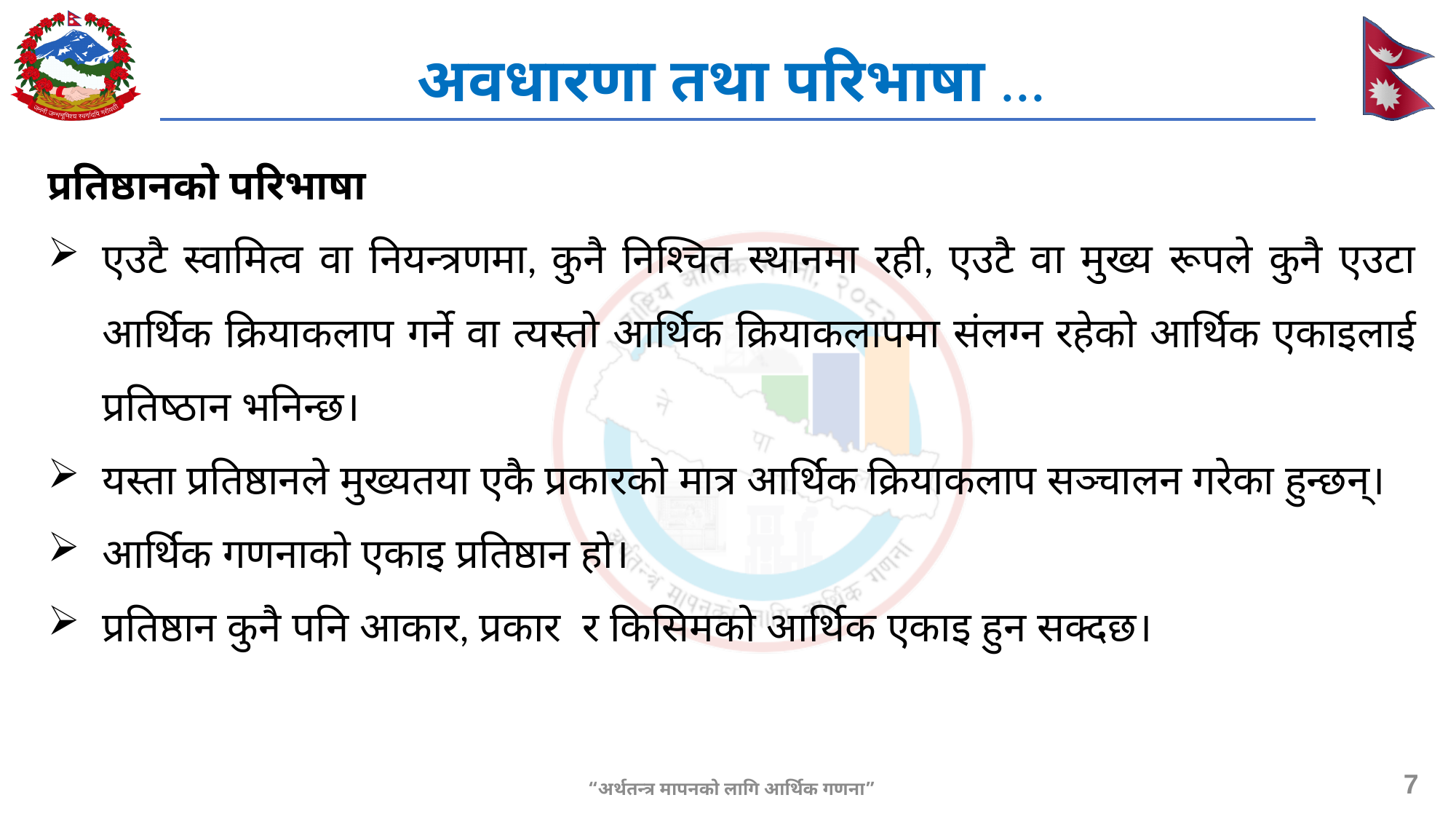

# अवधारणा तथा परिभाषा ...
प्रतिष्ठानको परिभाषा
एउटै स्वामित्व वा नियन्त्रणमा, कुनै निश्चित स्थानमा रही, एउटै वा मुख्य रूपले कुनै एउटा आर्थिक क्रियाकलाप गर्ने वा त्यस्तो आर्थिक क्रियाकलापमा संलग्न रहेको आर्थिक एकाइलाई प्रतिष्ठान भनिन्छ।
यस्ता प्रतिष्ठानले मुख्यतया एकै प्रकारको मात्र आर्थिक क्रियाकलाप सञ्चालन गरेका हुन्छन्।
आर्थिक गणनाको एकाइ प्रतिष्ठान हो।
प्रतिष्ठान कुनै पनि आकार, प्रकार  र किसिमको आर्थिक एकाइ हुन सक्दछ।

7
“अर्थतन्त्र मापनको लागि आर्थिक गणना”